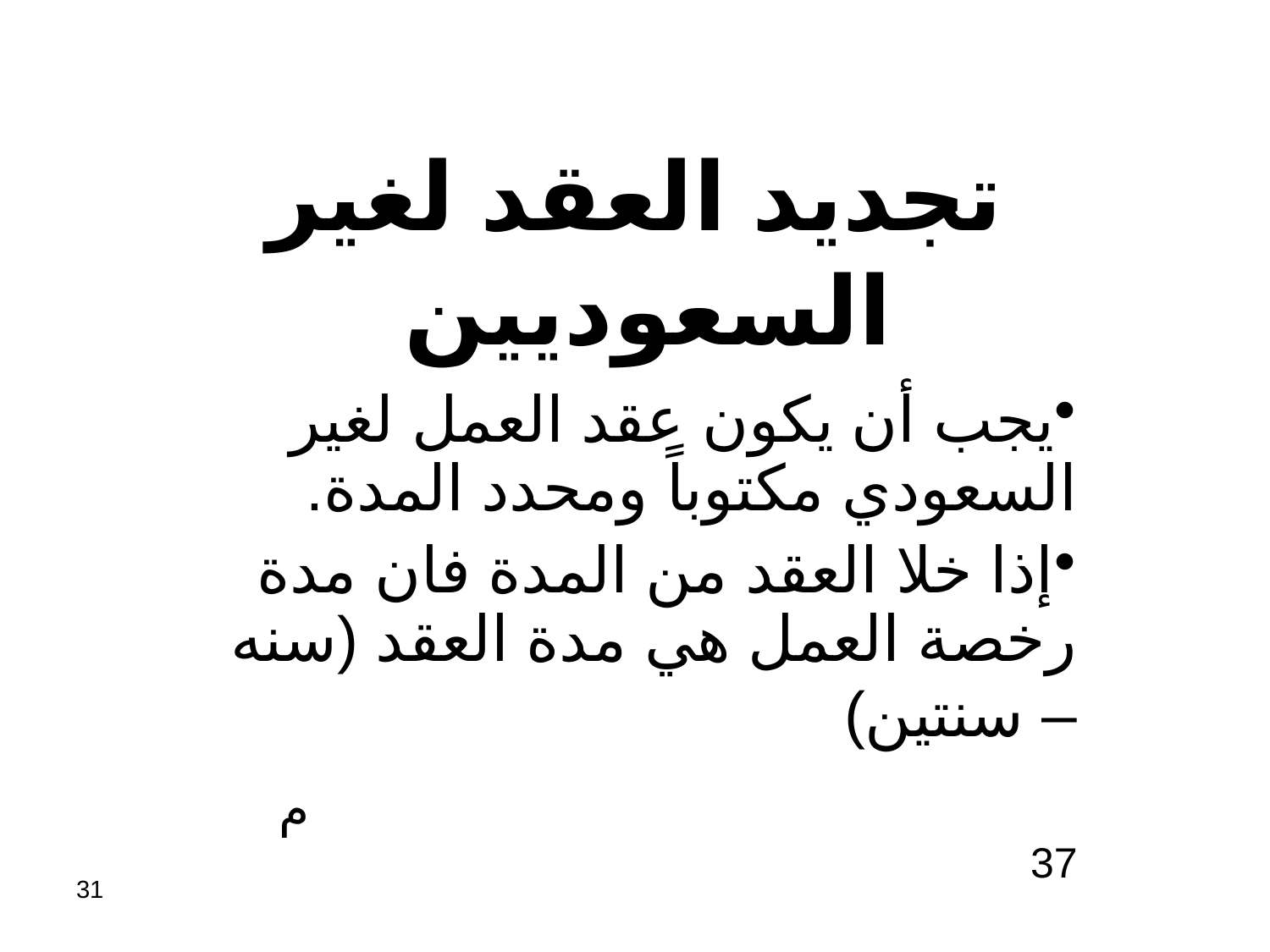

# تجديد العقد لغير السعوديين
يجب أن يكون عقد العمل لغير السعودي مكتوباً ومحدد المدة.
إذا خلا العقد من المدة فان مدة رخصة العمل هي مدة العقد (سنه – سنتين)
                                       م 37

31